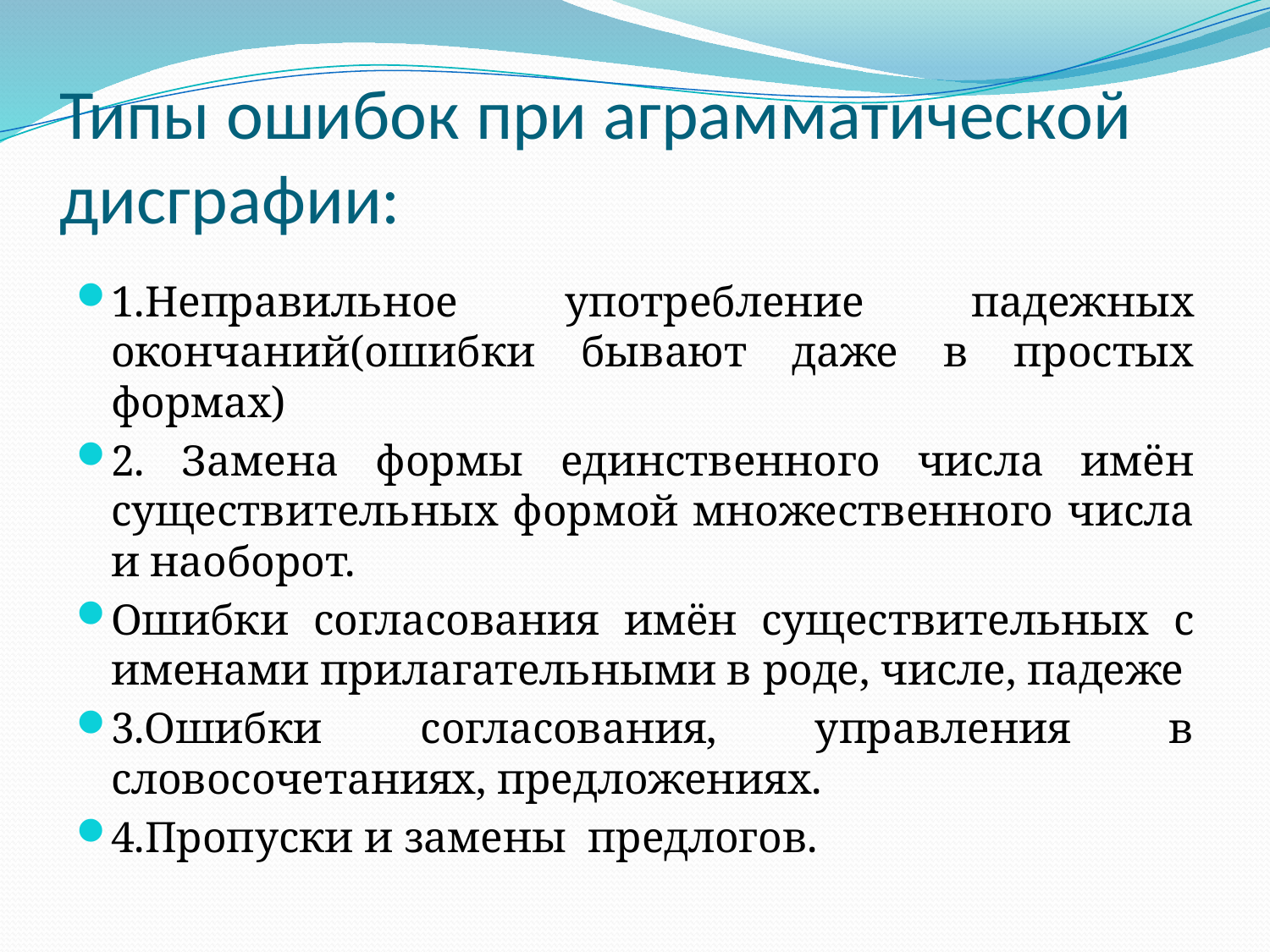

# Типы ошибок при аграмматической дисграфии:
1.Неправильное употребление падежных окончаний(ошибки бывают даже в простых формах)
2. Замена формы единственного числа имён существительных формой множественного числа и наоборот.
Ошибки согласования имён существительных с именами прилагательными в роде, числе, падеже
3.Ошибки согласования, управления в словосочетаниях, предложениях.
4.Пропуски и замены  предлогов.